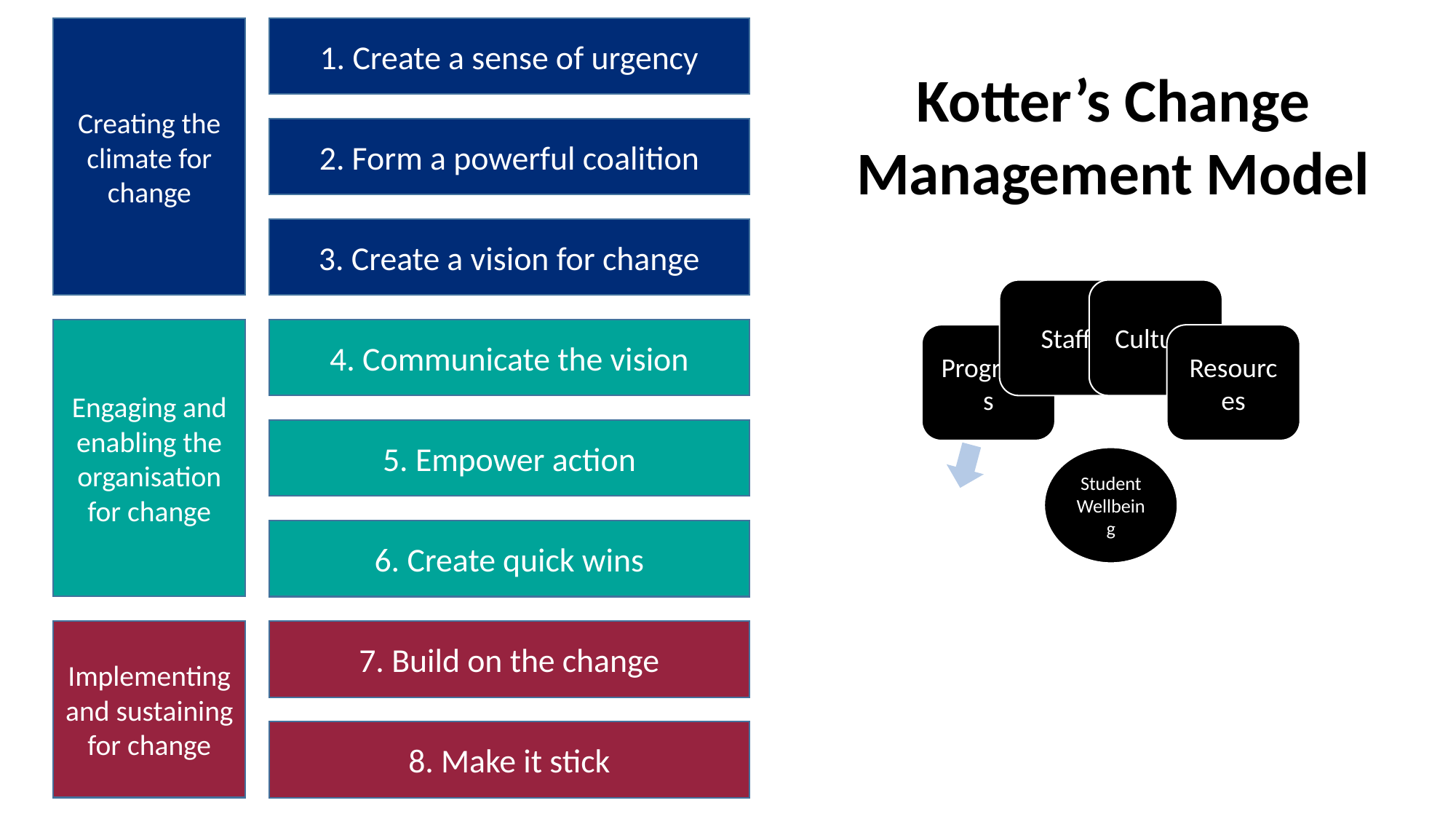

Creating the climate for change
1. Create a sense of urgency
2. Form a powerful coalition
3. Create a vision for change
Engaging and enabling the organisation for change
4. Communicate the vision
5. Empower action
6. Create quick wins
Implementing and sustaining for change
7. Build on the change
8. Make it stick
Kotter’s Change Management Model
Student Wellbeing
Staff
Culture